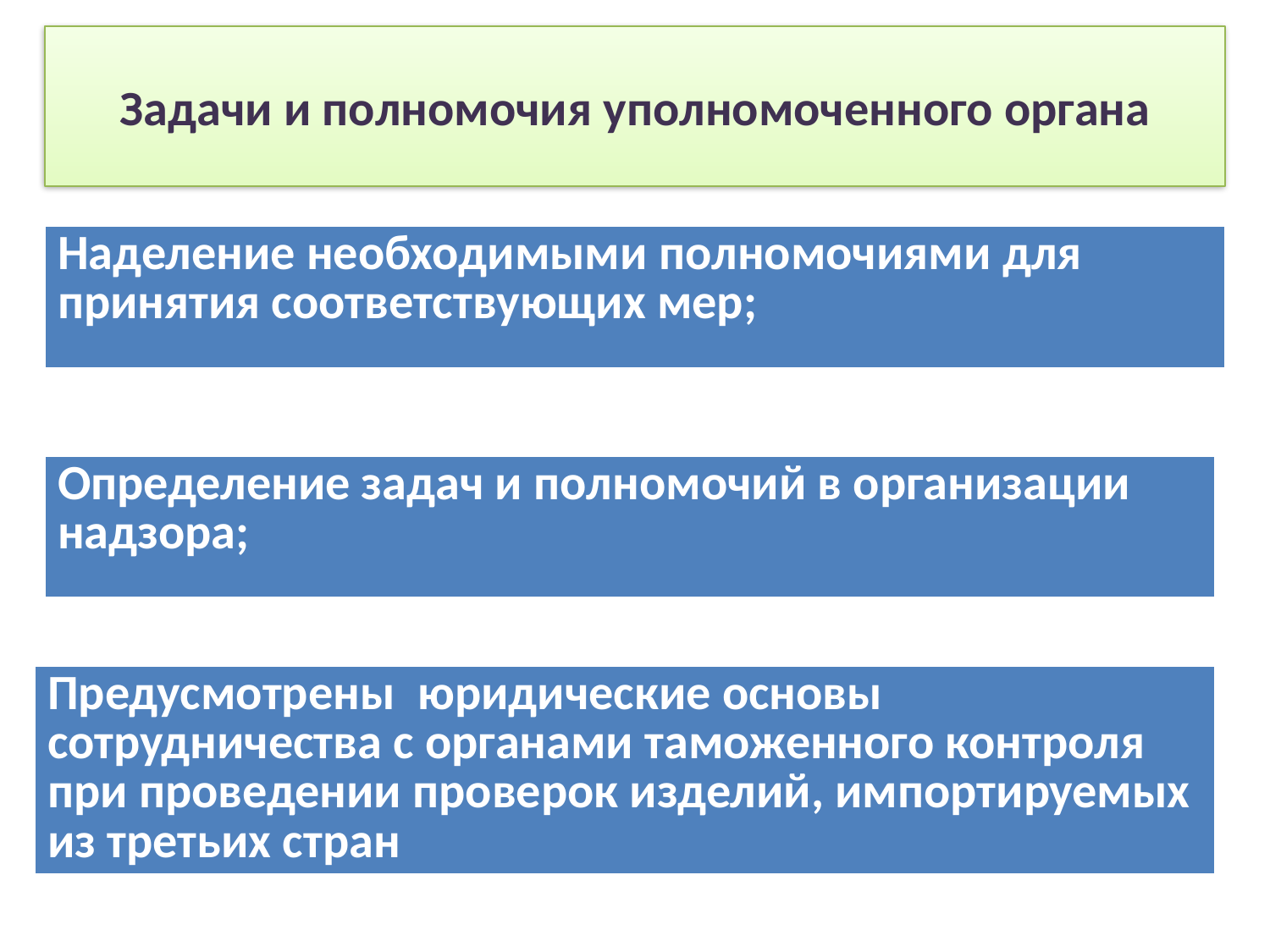

# Задачи и полномочия уполномоченного органа

| Наделение необходимыми полномочиями для принятия соответствующих мер; |
| --- |
| Определение задач и полномочий в организации надзора; |
| --- |
| Предусмотрены юридические основы сотрудничества с органами таможенного контроля при проведении проверок изделий, импортируемых из третьих стран |
| --- |